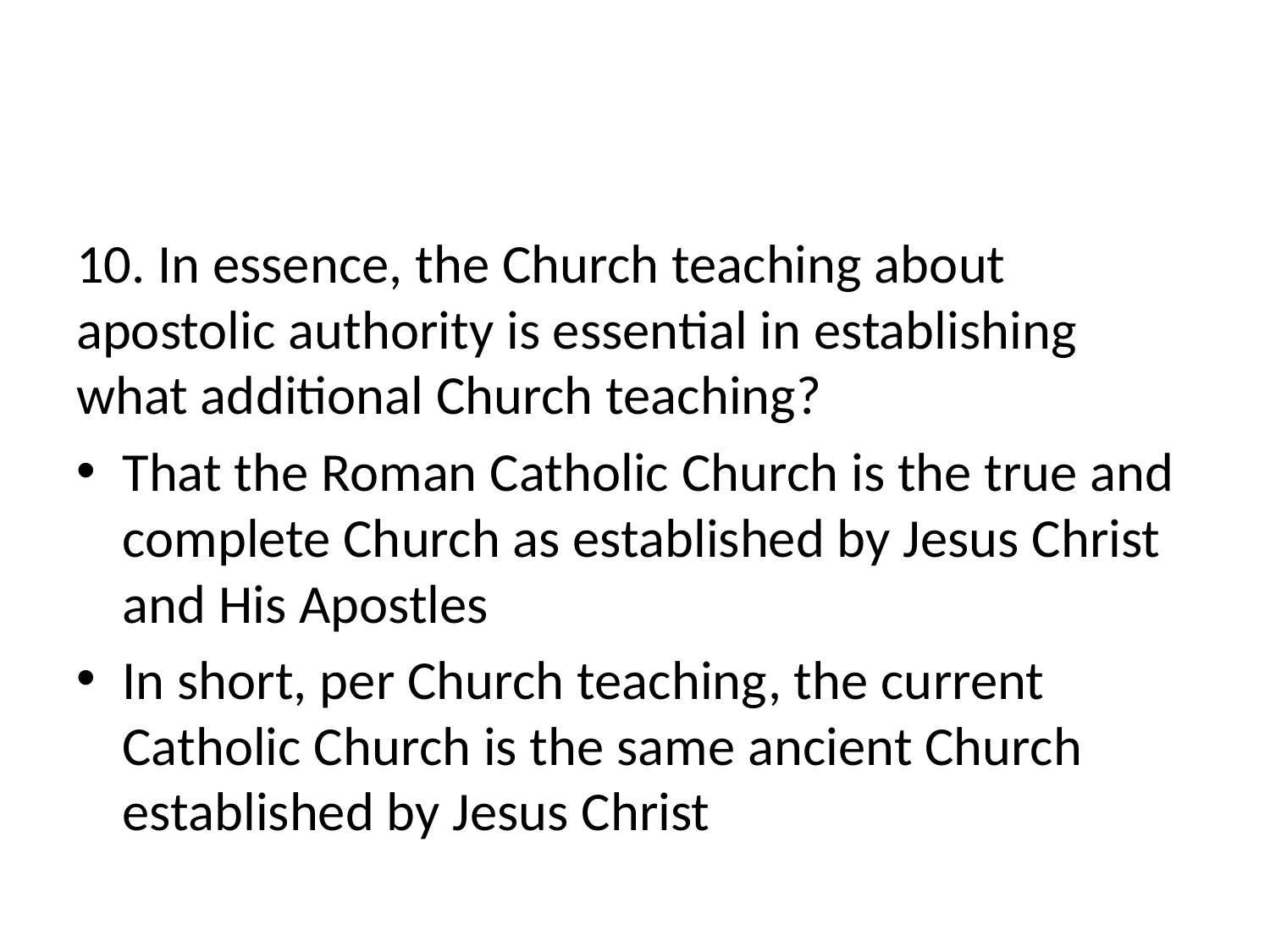

#
10. In essence, the Church teaching about apostolic authority is essential in establishing what additional Church teaching?
That the Roman Catholic Church is the true and complete Church as established by Jesus Christ and His Apostles
In short, per Church teaching, the current Catholic Church is the same ancient Church established by Jesus Christ